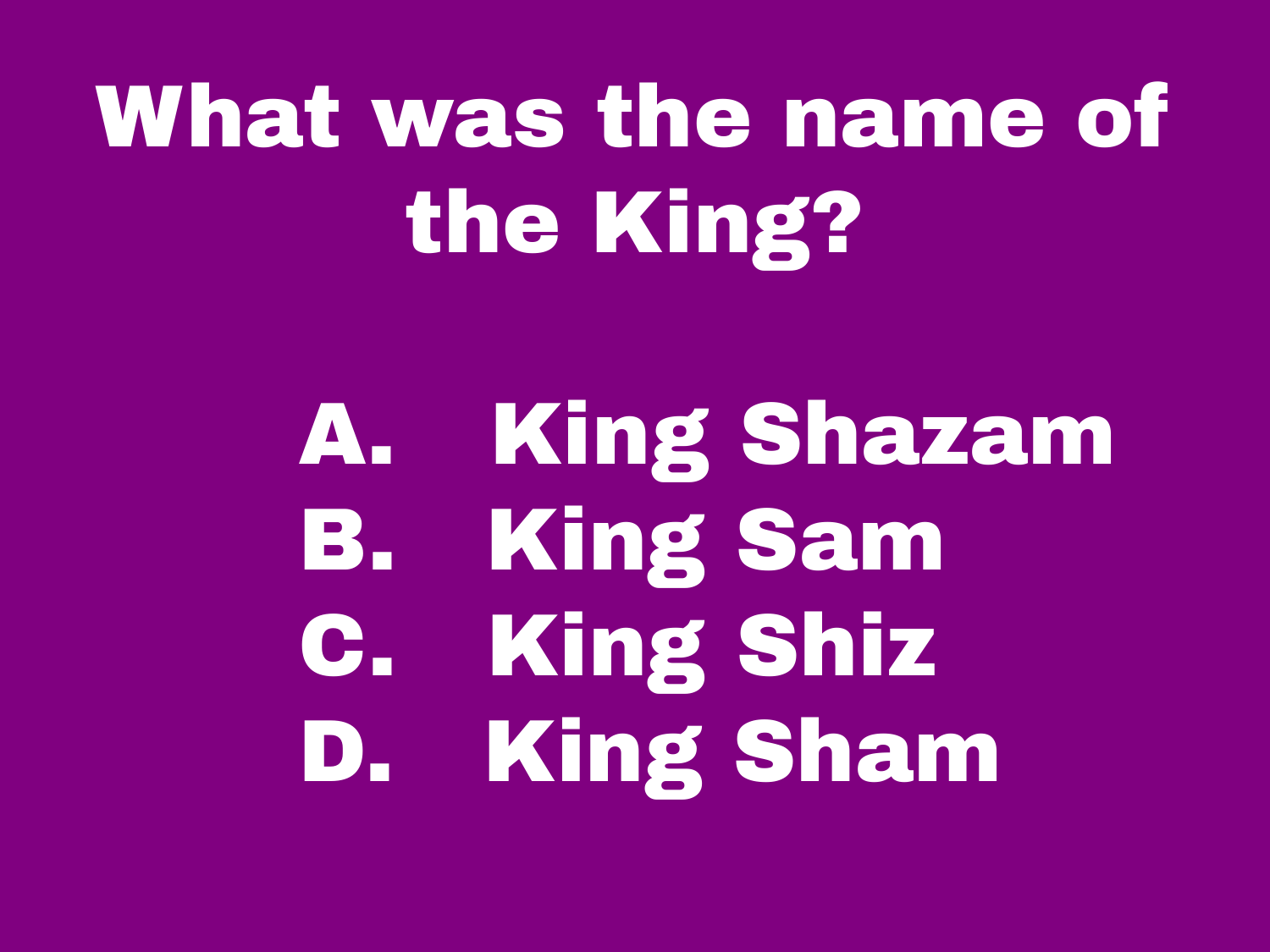

What was the name of the King?

   King Shazam
   King Sam
   King Shiz
   King Sham